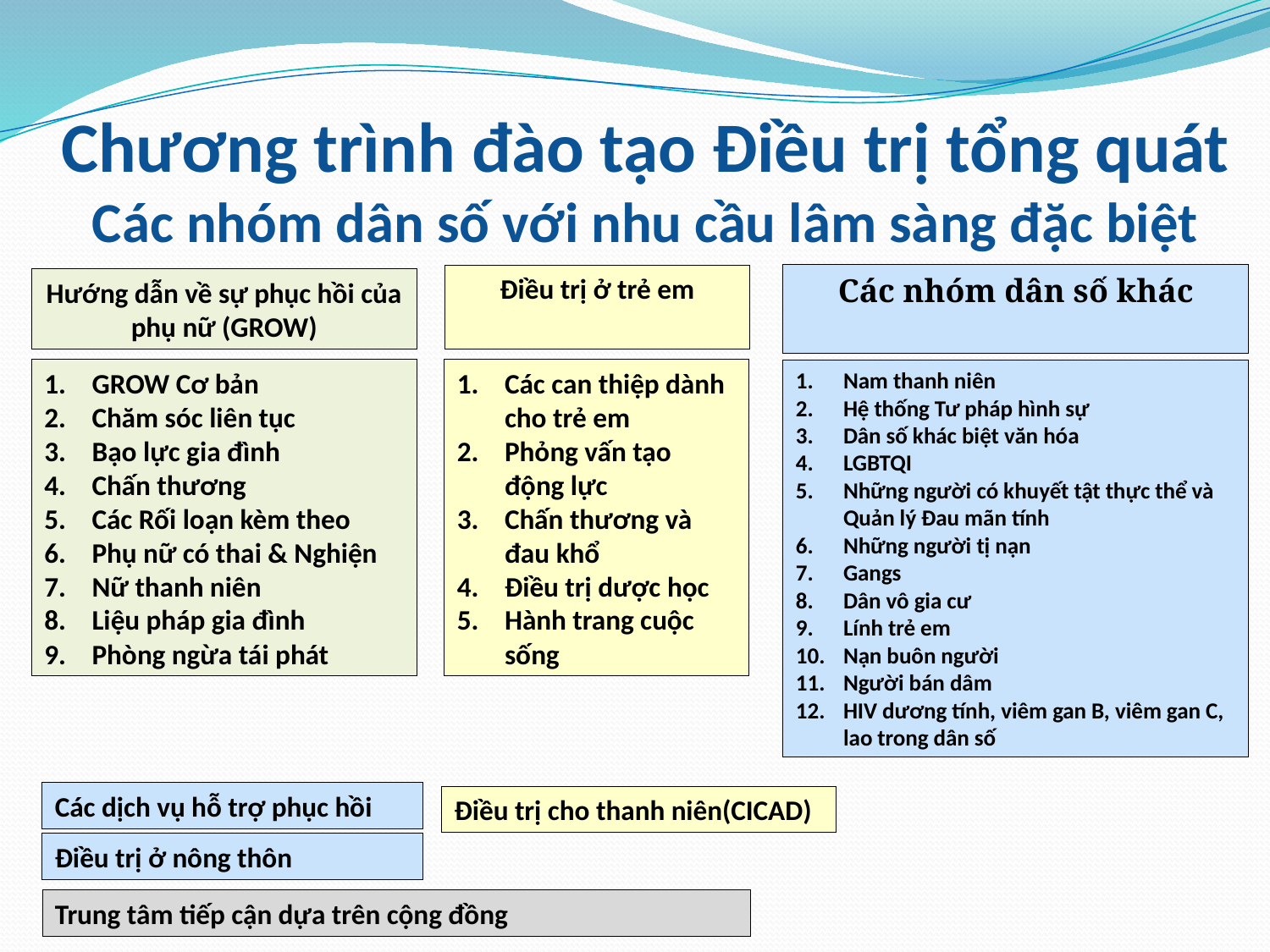

Chương trình đào tạo Điều trị tổng quát
Các nhóm dân số với nhu cầu lâm sàng đặc biệt
Các nhóm dân số khác

Điều trị ở trẻ em

Hướng dẫn về sự phục hồi của phụ nữ (GROW)
GROW Cơ bản
Chăm sóc liên tục
Bạo lực gia đình
Chấn thương
Các Rối loạn kèm theo
Phụ nữ có thai & Nghiện
Nữ thanh niên
Liệu pháp gia đình
Phòng ngừa tái phát
Các can thiệp dành cho trẻ em
Phỏng vấn tạo động lực
Chấn thương và đau khổ
Điều trị dược học
Hành trang cuộc sống
Nam thanh niên
Hệ thống Tư pháp hình sự
Dân số khác biệt văn hóa
LGBTQI
Những người có khuyết tật thực thể và Quản lý Đau mãn tính
Những người tị nạn
Gangs
Dân vô gia cư
Lính trẻ em
Nạn buôn người
Người bán dâm
HIV dương tính, viêm gan B, viêm gan C, lao trong dân số

Các dịch vụ hỗ trợ phục hồi
Điều trị cho thanh niên(CICAD)
Điều trị ở nông thôn
Trung tâm tiếp cận dựa trên cộng đồng